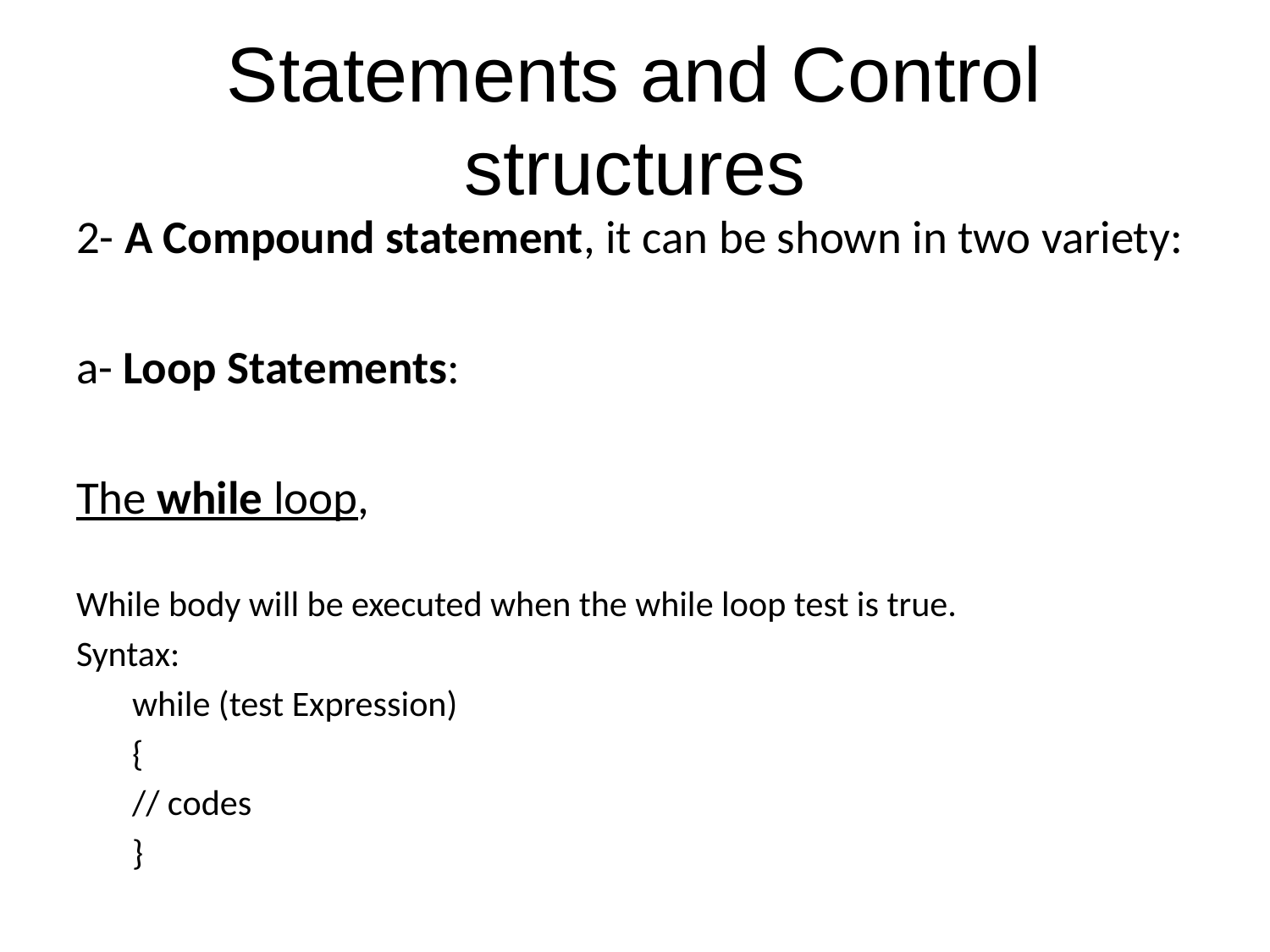

# Statements and Control structures
2- A Compound statement, it can be shown in two variety:

a- Loop Statements:

The while loop,

While body will be executed when the while loop test is true.
Syntax:
	while (test Expression)
	{
		// codes
	}